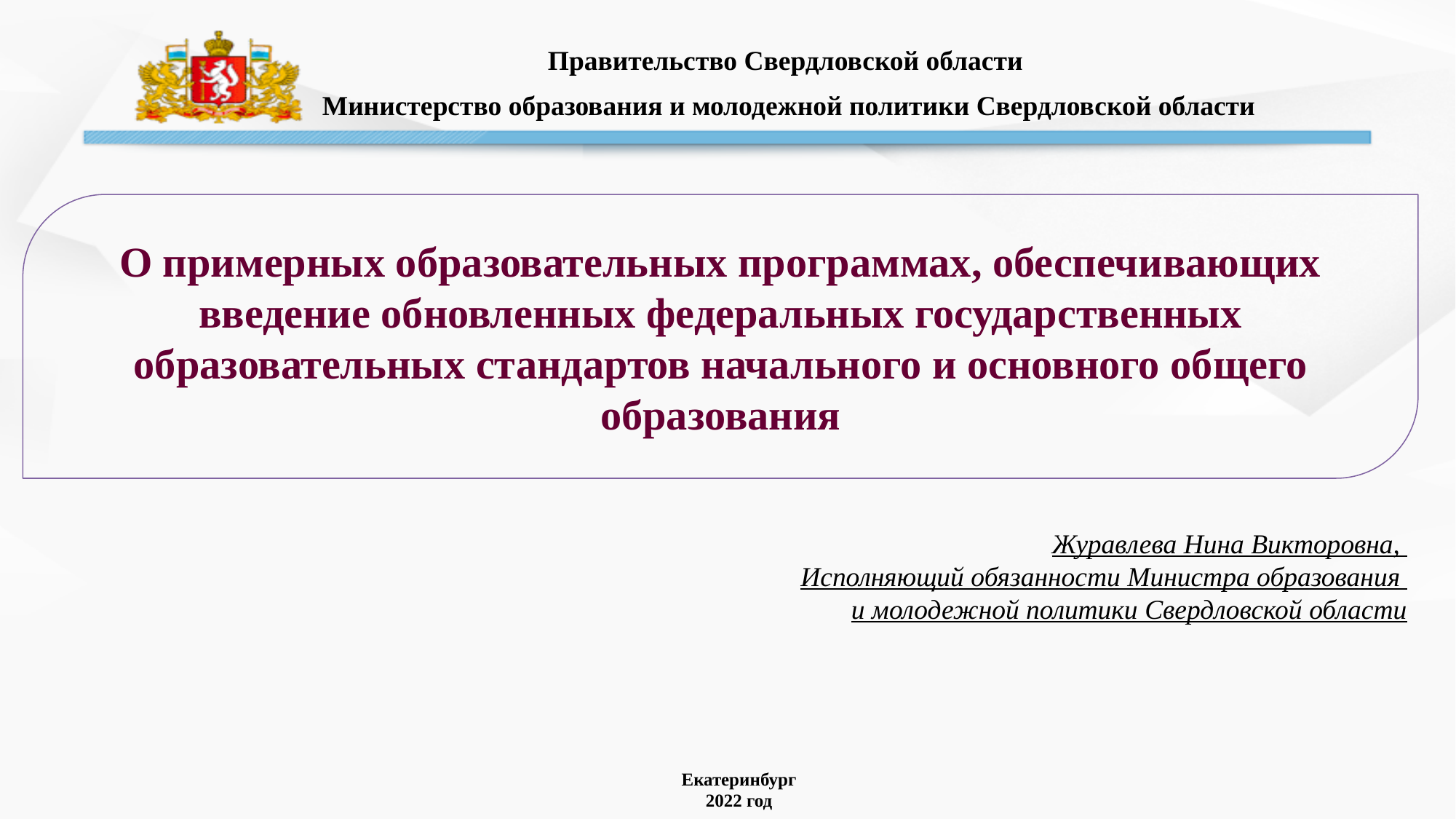

Правительство Свердловской области

Министерство образования и молодежной политики Свердловской области
О примерных образовательных программах, обеспечивающих введение обновленных федеральных государственных образовательных стандартов начального и основного общего образования
Журавлева Нина Викторовна,
Исполняющий обязанности Министра образования
и молодежной политики Свердловской области
Екатеринбург
2022 год